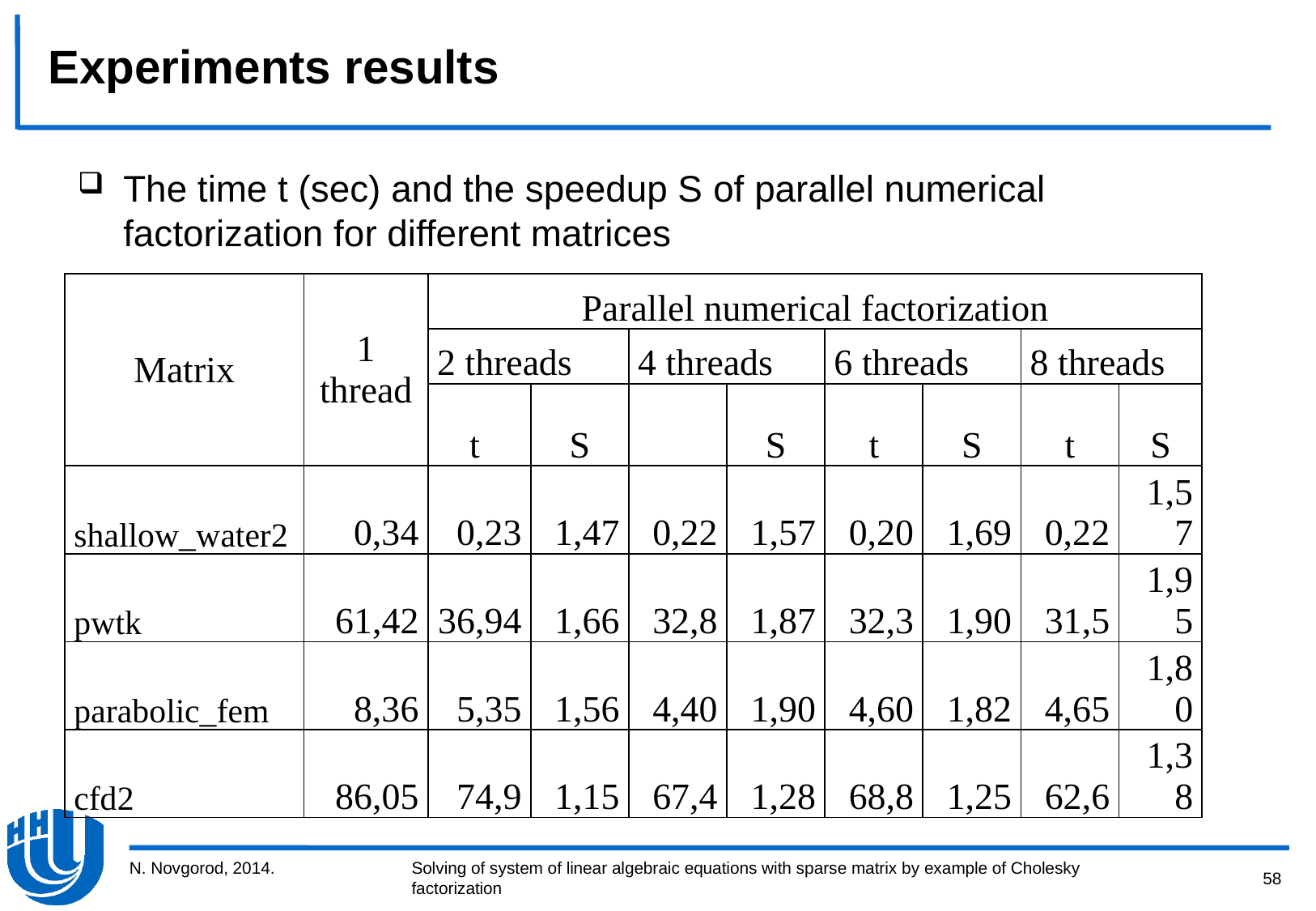

# Experiments results
The time t (sec) and the speedup S of parallel numerical factorization for different matrices
| Matrix | 1 thread | Parallel numerical factorization |  |  |  |  |  |  |  |
| --- | --- | --- | --- | --- | --- | --- | --- | --- | --- |
|  |  | 2 threads |  | 4 threads |  | 6 threads |  | 8 threads |  |
|  |  | t | S |  | S | t | S | t | S |
| shallow\_water2 | 0,34 | 0,23 | 1,47 | 0,22 | 1,57 | 0,20 | 1,69 | 0,22 | 1,57 |
| pwtk | 61,42 | 36,94 | 1,66 | 32,8 | 1,87 | 32,3 | 1,90 | 31,5 | 1,95 |
| parabolic\_fem | 8,36 | 5,35 | 1,56 | 4,40 | 1,90 | 4,60 | 1,82 | 4,65 | 1,80 |
| cfd2 | 86,05 | 74,9 | 1,15 | 67,4 | 1,28 | 68,8 | 1,25 | 62,6 | 1,38 |
N. Novgorod, 2014.
58
Solving of system of linear algebraic equations with sparse matrix by example of Cholesky factorization